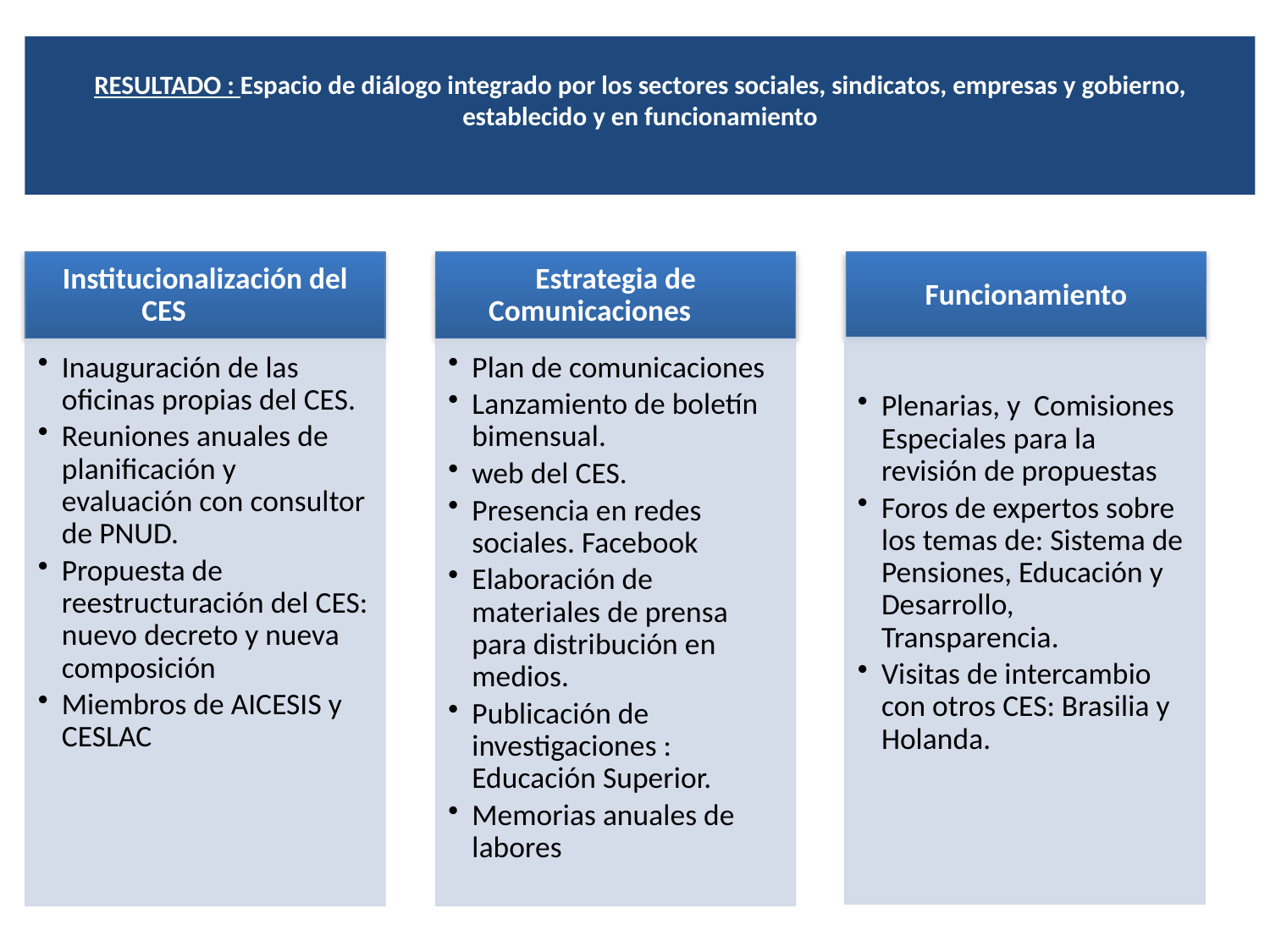

# RESULTADO : Espacio de diálogo integrado por los sectores sociales, sindicatos, empresas y gobierno, establecido y en funcionamiento
Institucionalización del CES
Inauguración de las oficinas propias del CES.
Reuniones anuales de planificación y evaluación con consultor de PNUD.
Propuesta de reestructuración del CES: nuevo decreto y nueva composición
Miembros de AICESIS y CESLAC
Estrategia de Comunicaciones
Plan de comunicaciones
Lanzamiento de boletín bimensual.
web del CES.
Presencia en redes sociales. Facebook
Elaboración de materiales de prensa para distribución en medios.
Publicación de investigaciones : Educación Superior.
Memorias anuales de labores
Funcionamiento

Plenarias, y  Comisiones Especiales para la revisión de propuestas
Foros de expertos sobre los temas de: Sistema de Pensiones, Educación y Desarrollo, Transparencia.
Visitas de intercambio con otros CES: Brasilia y Holanda.